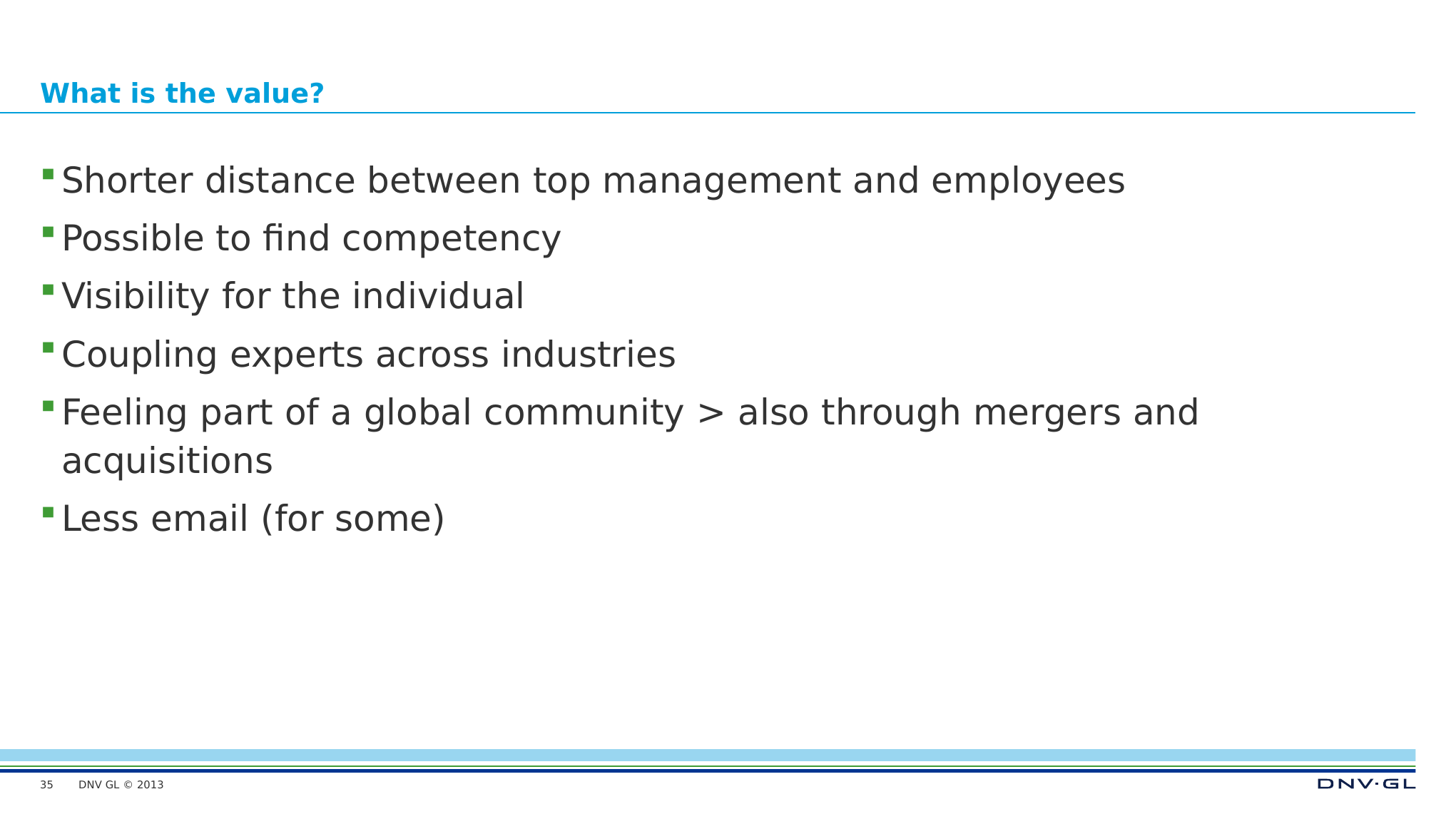

# What is the value?
Shorter distance between top management and employees
Possible to find competency
Visibility for the individual
Coupling experts across industries
Feeling part of a global community > also through mergers and acquisitions
Less email (for some)
35